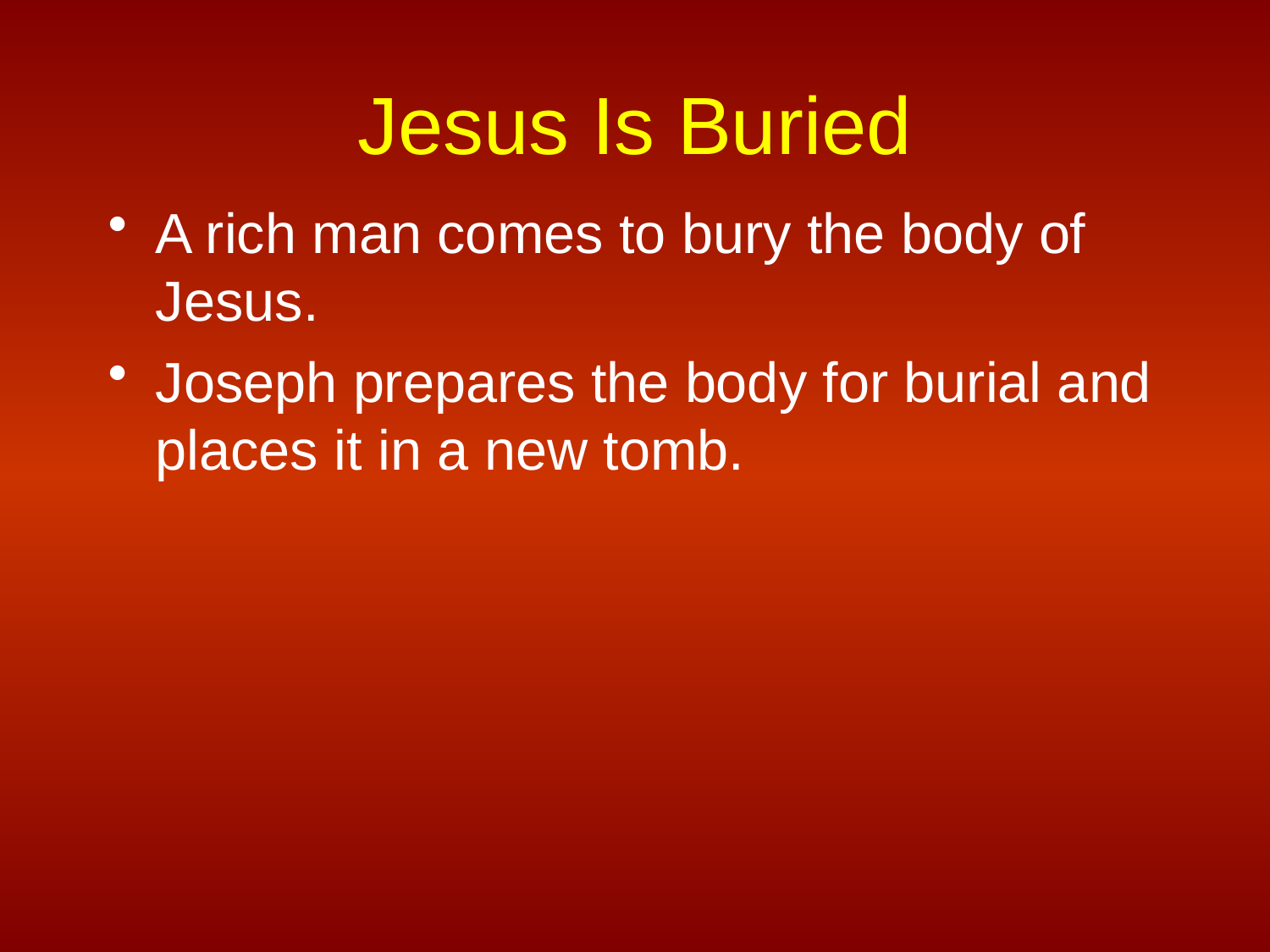

# Jesus Is Buried
A rich man comes to bury the body of Jesus.
Joseph prepares the body for burial and places it in a new tomb.